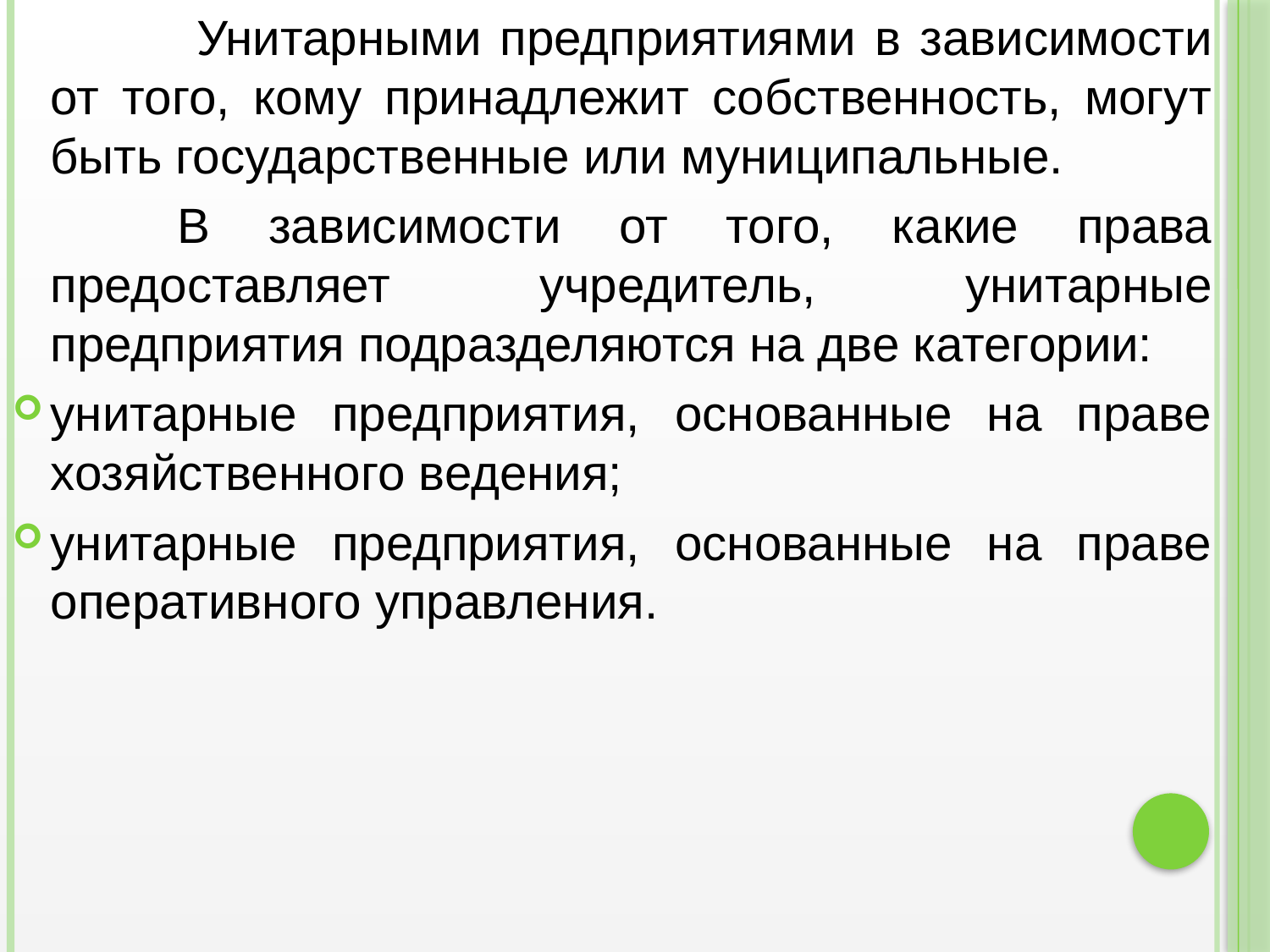

Унитарными предприятиями в зависимости от того, кому принадлежит собственность, могут быть государственные или муниципальные.
		В зависимости от того, какие права предоставляет учредитель, унитарные предприятия подразделяются на две категории:
унитарные предприятия, основанные на праве хозяй­ственного ведения;
унитарные предприятия, основанные на праве оператив­ного управления.